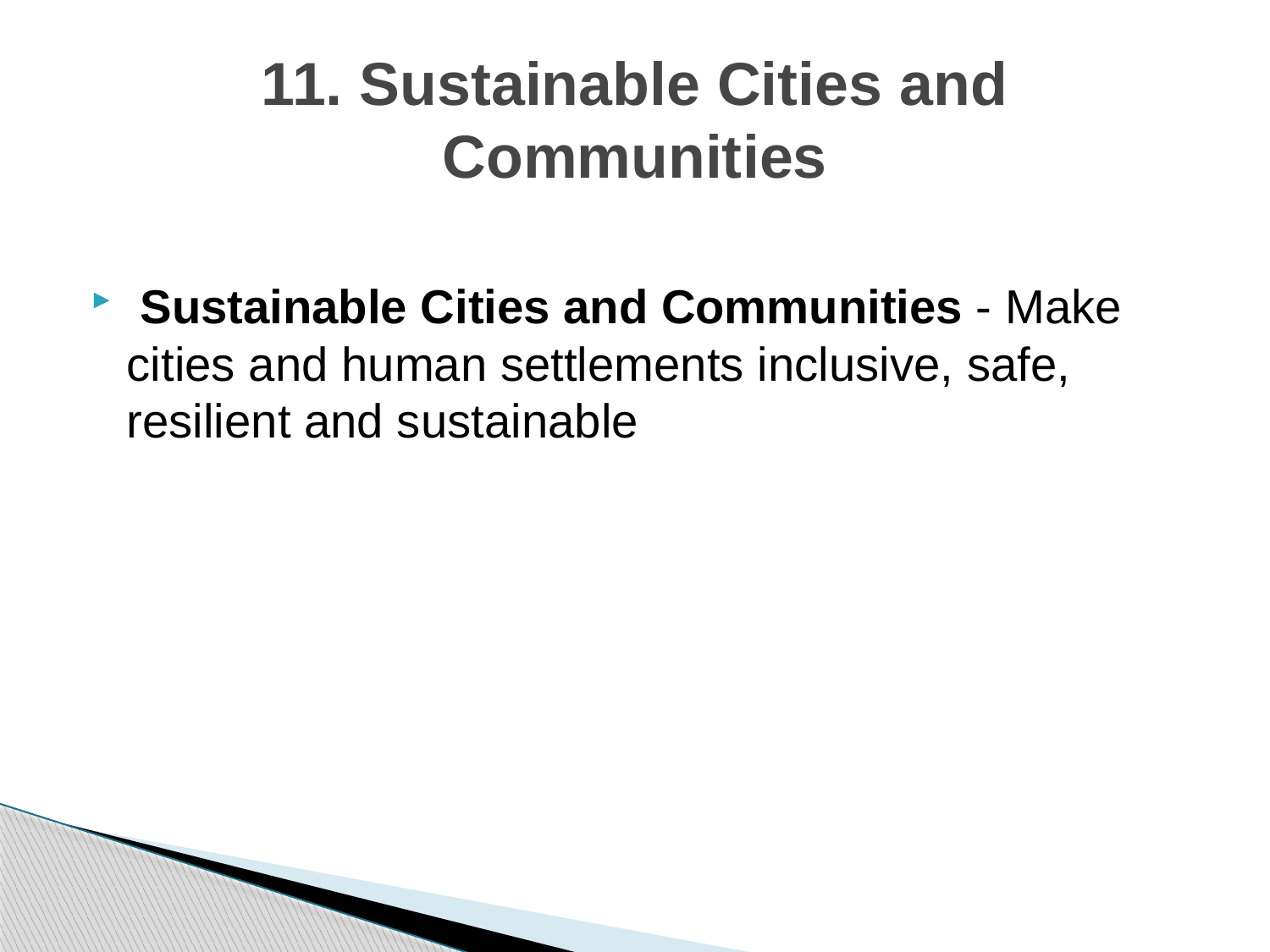

# 11. Sustainable Cities and Communities

 Sustainable Cities and Communities - Make cities and human settlements inclusive, safe, resilient and sustainable